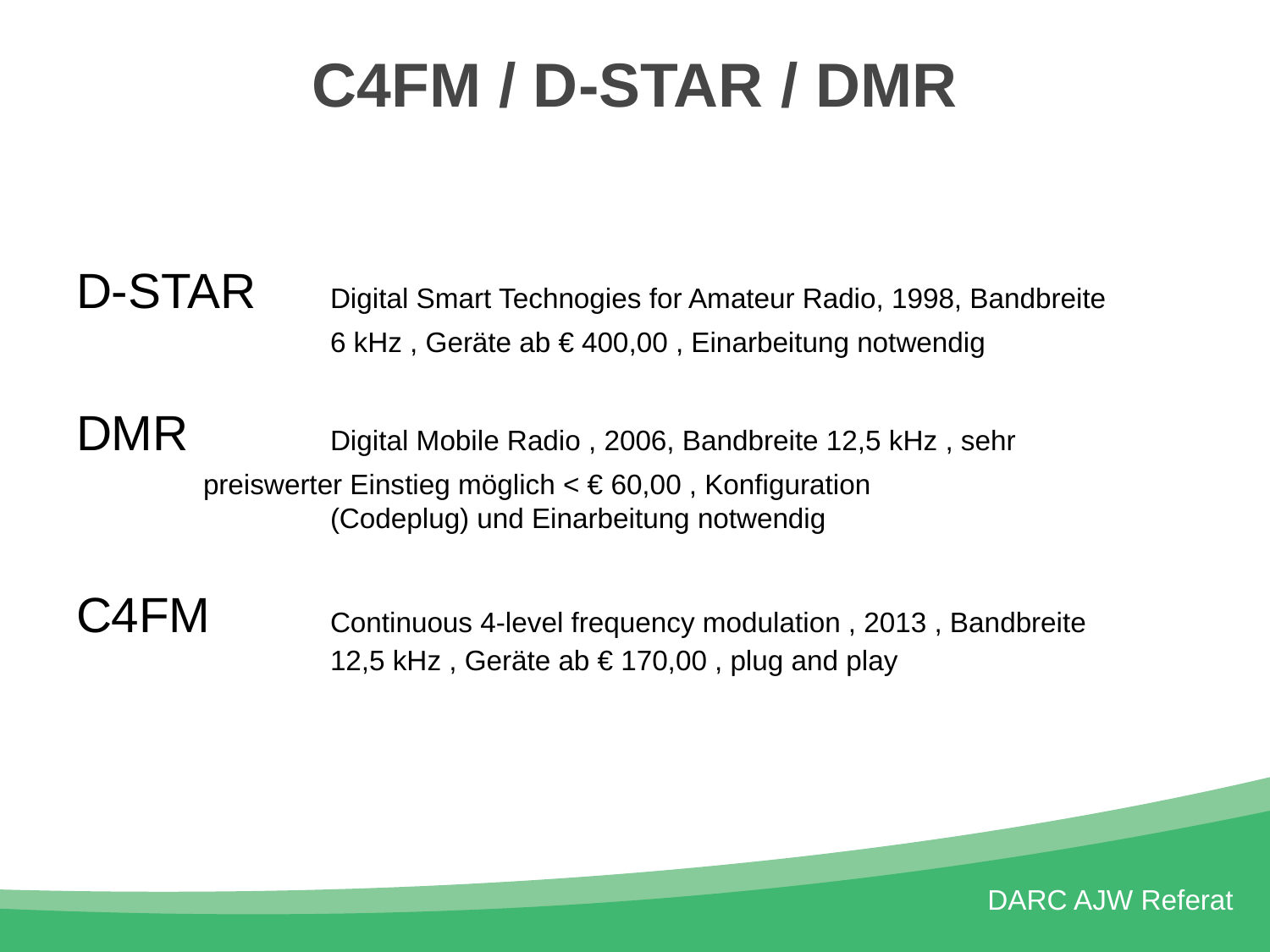

# C4FM / D-STAR / DMR

D-STAR	Digital Smart Technogies for Amateur Radio, 1998, Bandbreite 		6 kHz , Geräte ab € 400,00 , Einarbeitung notwendig
DMR		Digital Mobile Radio , 2006, Bandbreite 12,5 kHz , sehr 		preiswerter Einstieg möglich < € 60,00 , Konfiguration
 		(Codeplug) und Einarbeitung notwendig

C4FM	Continuous 4-level frequency modulation , 2013 , Bandbreite 		12,5 kHz , Geräte ab € 170,00 , plug and play